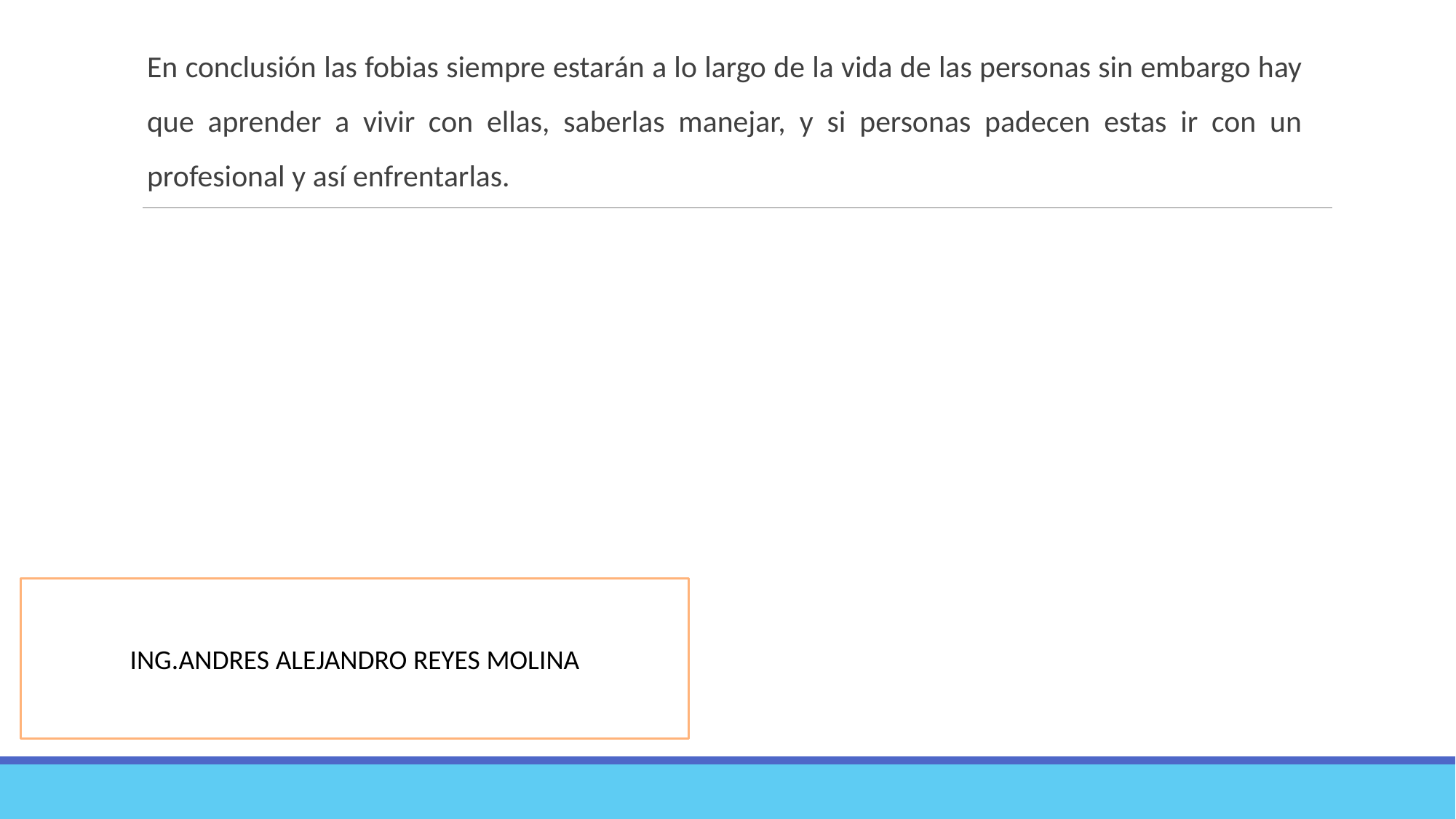

En conclusión las fobias siempre estarán a lo largo de la vida de las personas sin embargo hay que aprender a vivir con ellas, saberlas manejar, y si personas padecen estas ir con un profesional y así enfrentarlas.
ING.ANDRES ALEJANDRO REYES MOLINA